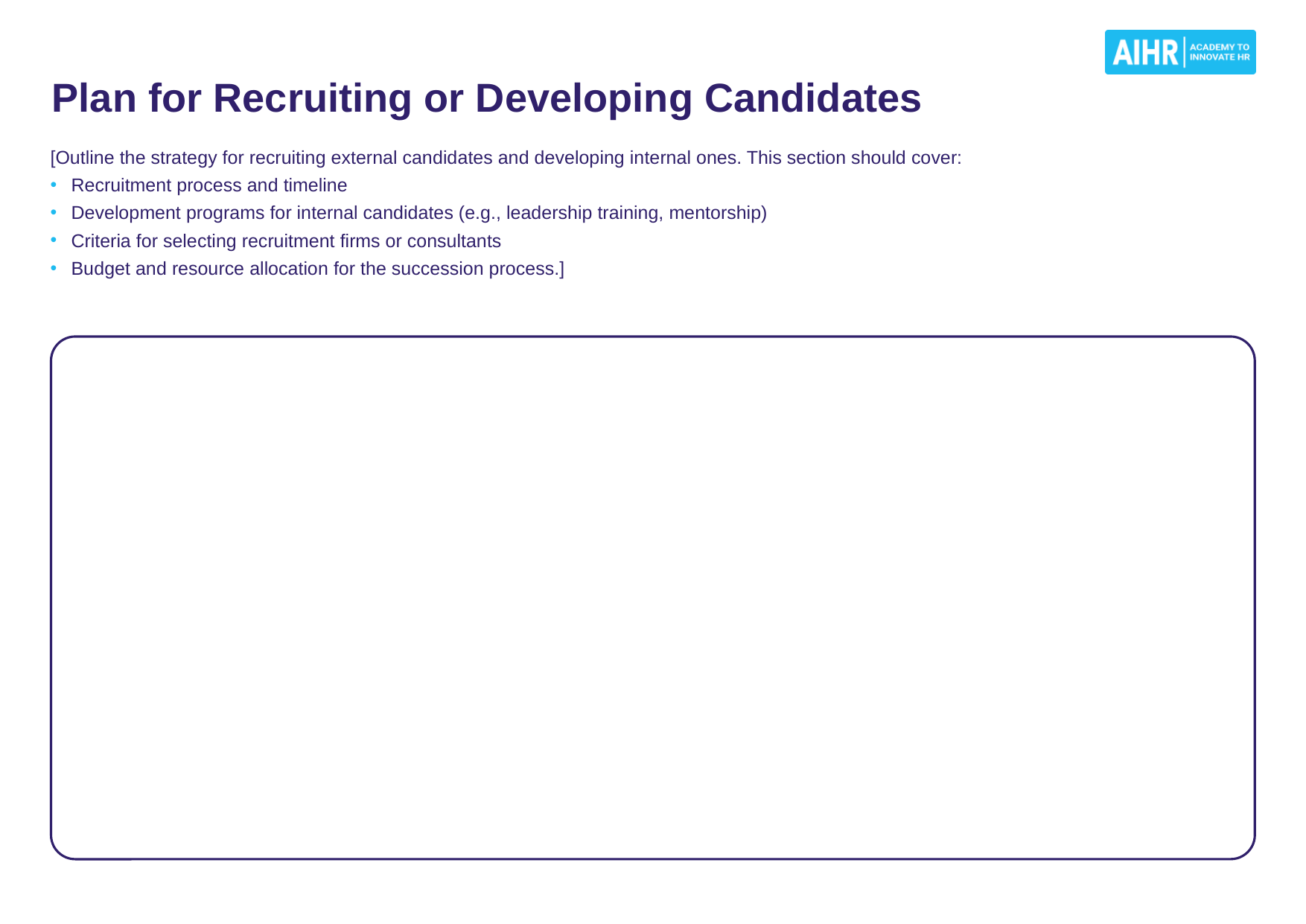

# Plan for Recruiting or Developing Candidates
[Outline the strategy for recruiting external candidates and developing internal ones. This section should cover:
Recruitment process and timeline
Development programs for internal candidates (e.g., leadership training, mentorship)
Criteria for selecting recruitment firms or consultants
Budget and resource allocation for the succession process.]